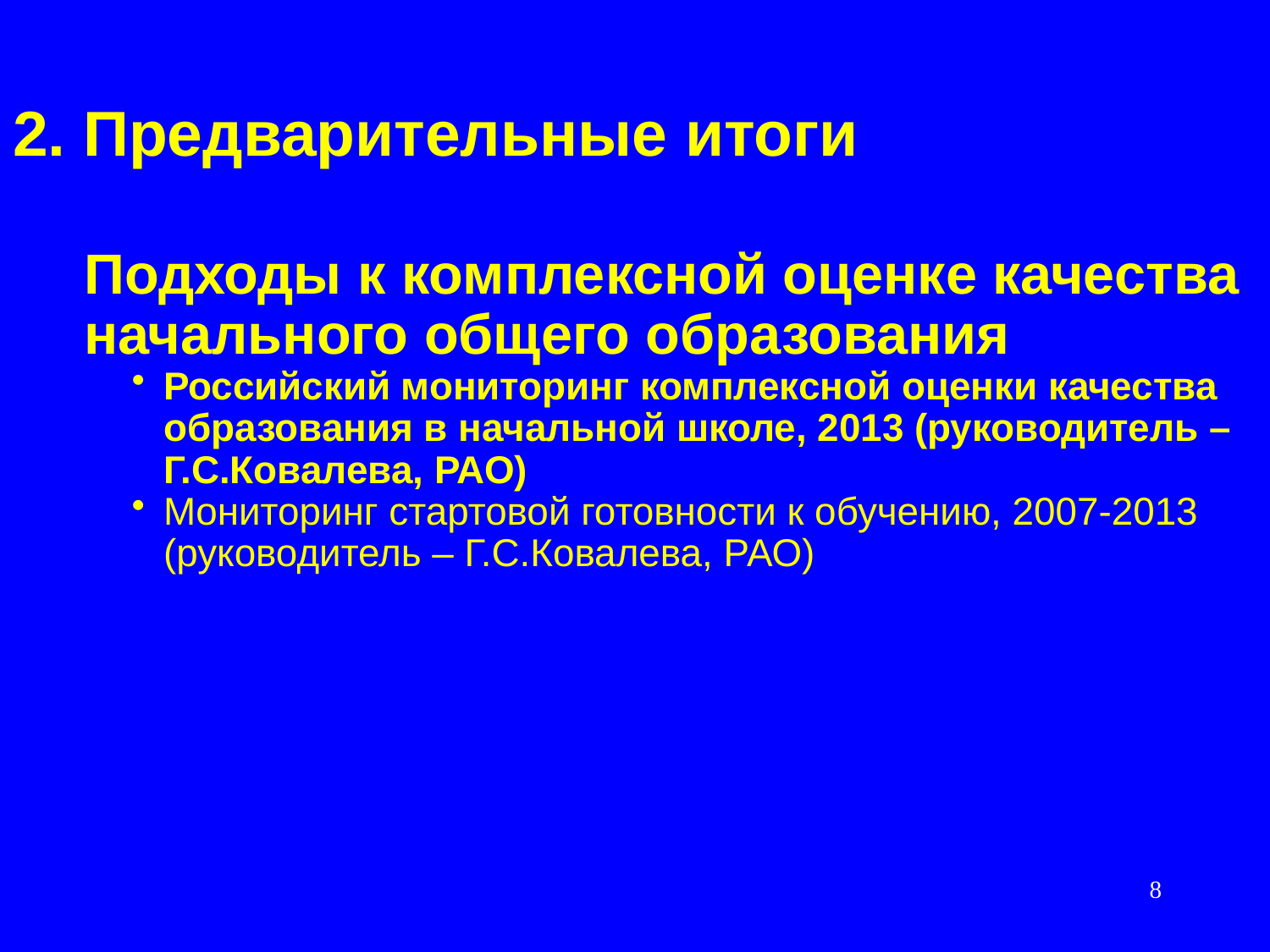

2. Предварительные итоги

 Подходы к комплексной оценке качества
 начального общего образования
Российский мониторинг комплексной оценки качества образования в начальной школе, 2013 (руководитель – Г.С.Ковалева, РАО)
Мониторинг стартовой готовности к обучению, 2007-2013 (руководитель – Г.С.Ковалева, РАО)

8